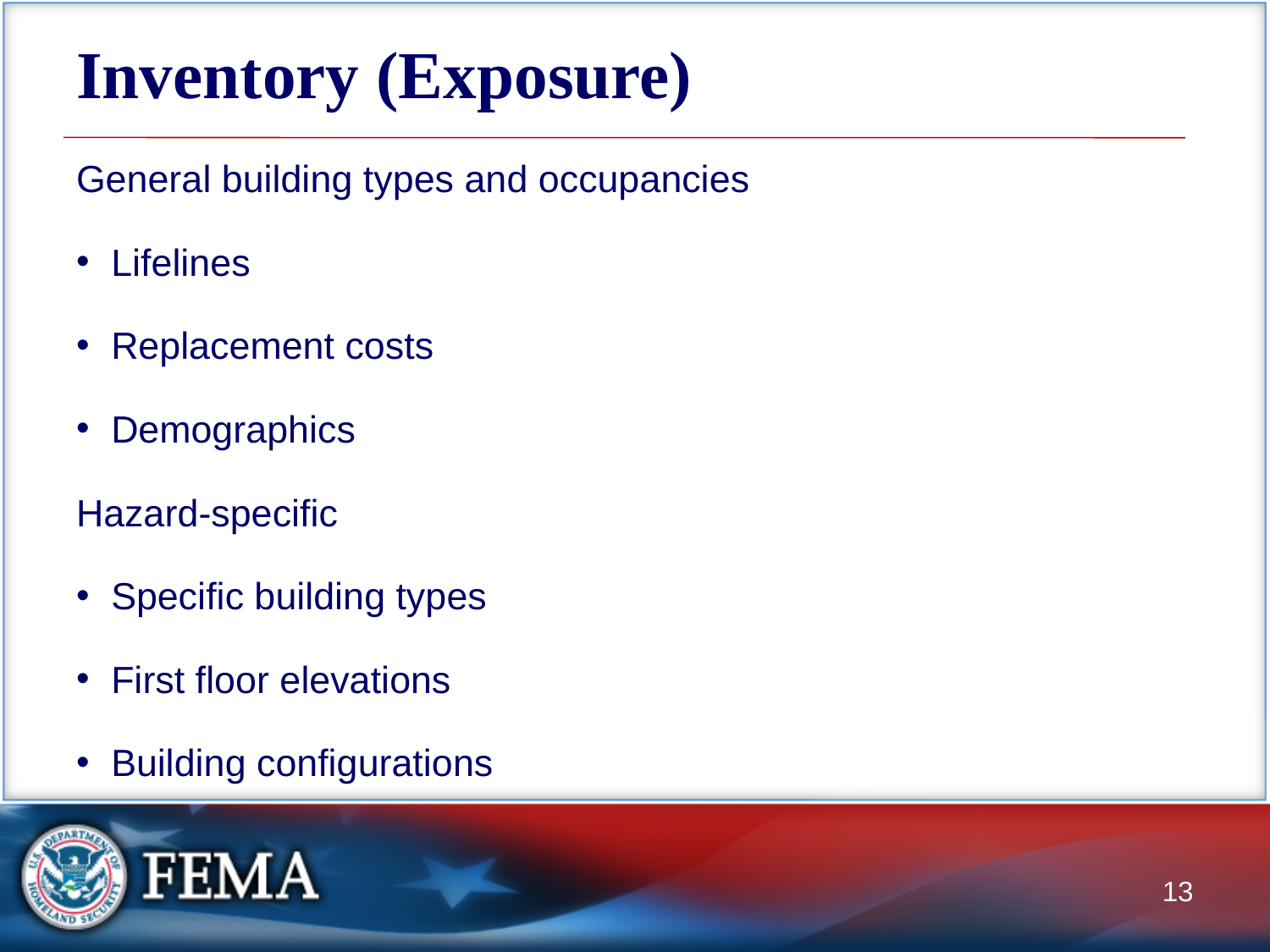

# Inventory (Exposure)
General building types and occupancies
Lifelines
Replacement costs
Demographics
Hazard-specific
Specific building types
First floor elevations
Building configurations
13